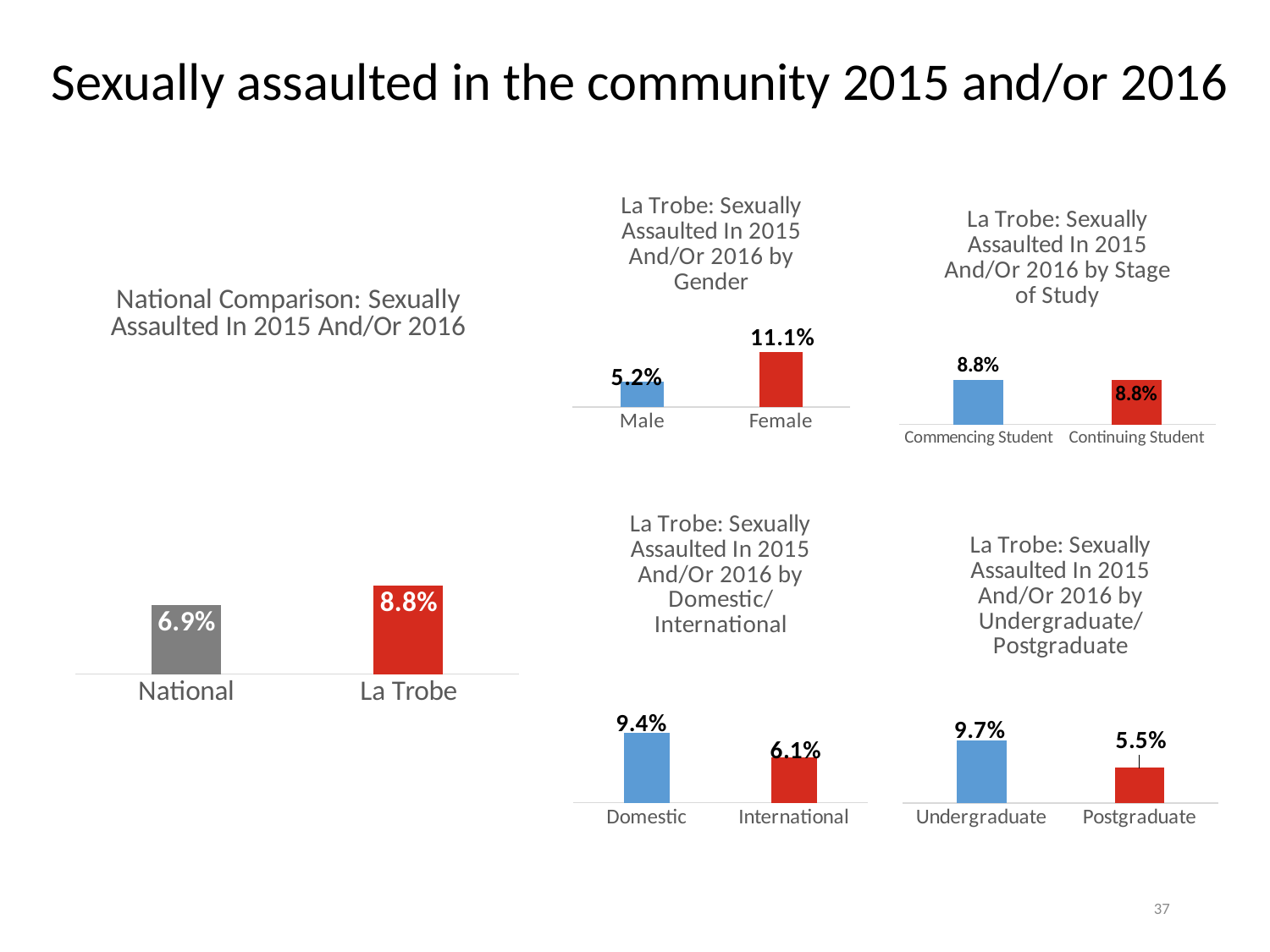

# Sexually assaulted in the community 2015 and/or 2016

### Chart:

| Category |  |
|---|---|
| Male | 0.052 |
| Female | 0.111 |

### Chart:

| Category |  |
|---|---|
| Commencing Student | 0.088 |
| Continuing Student | 0.088 |

### Chart:

| Category |  |
|---|---|
| National | 0.069 |
| La Trobe | 0.088 |

### Chart:

| Category |  |
|---|---|
| Domestic | 0.094 |
| International | 0.061 |

### Chart:

| Category |  |
|---|---|
| Undergraduate | 0.097 |
| Postgraduate | 0.055 |
37